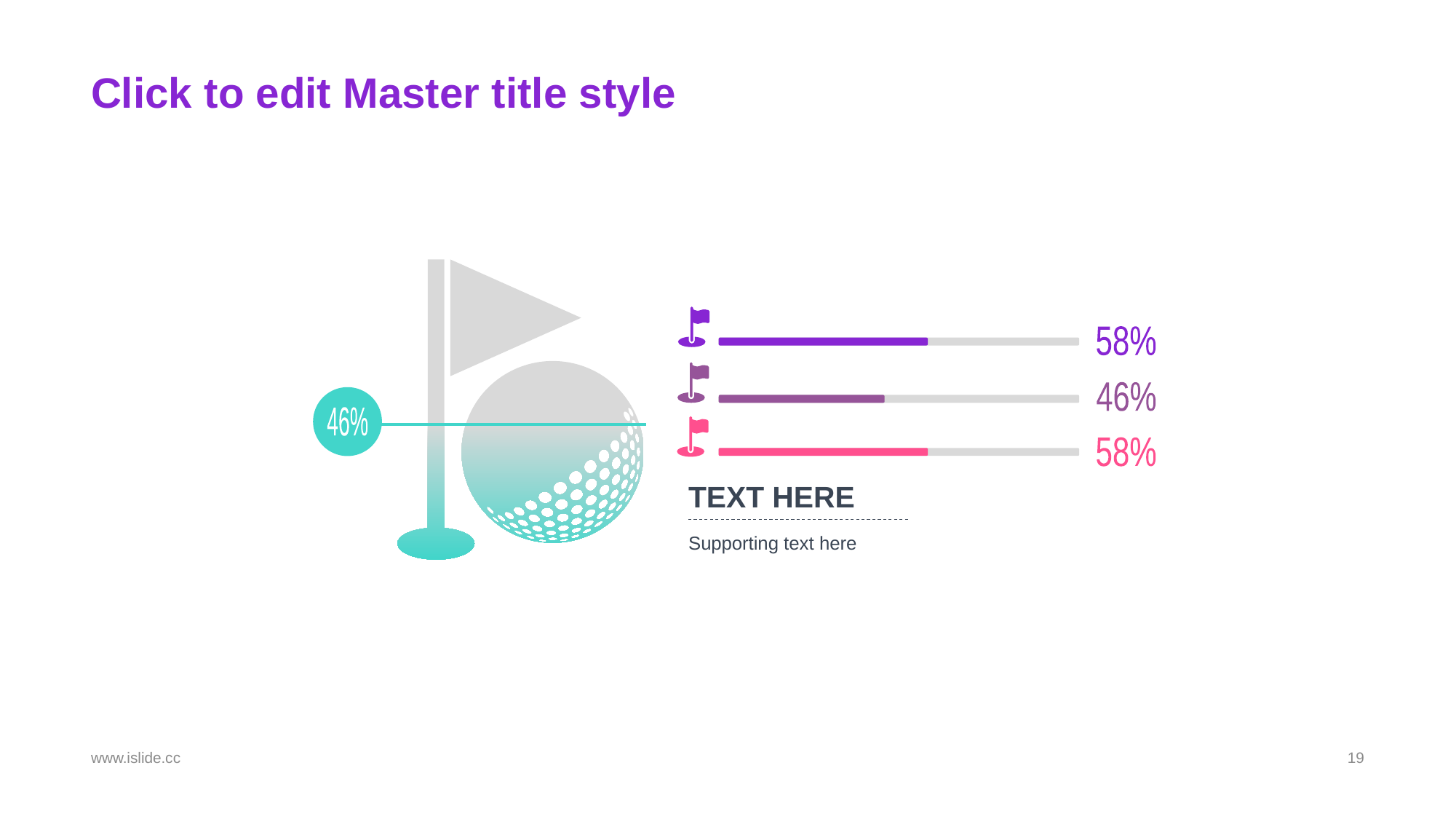

# Click to edit Master title style

58%

46%

46%

58%

TEXT HERE
Supporting text here
www.islide.cc
19